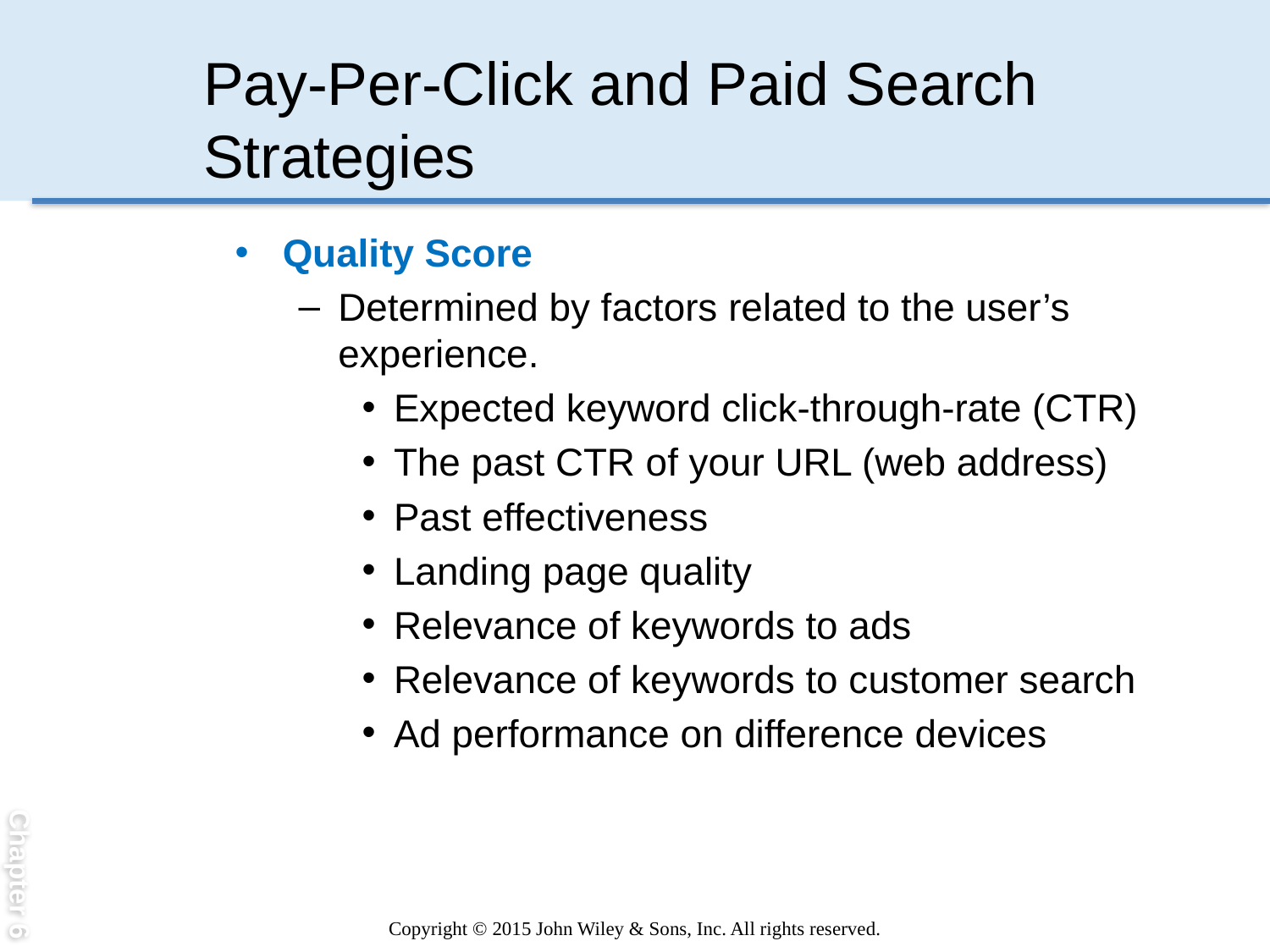

Chapter 6
# Pay-Per-Click and Paid Search Strategies
Quality Score
Determined by factors related to the user’s experience.
Expected keyword click-through-rate (CTR)
The past CTR of your URL (web address)
Past effectiveness
Landing page quality
Relevance of keywords to ads
Relevance of keywords to customer search
Ad performance on difference devices